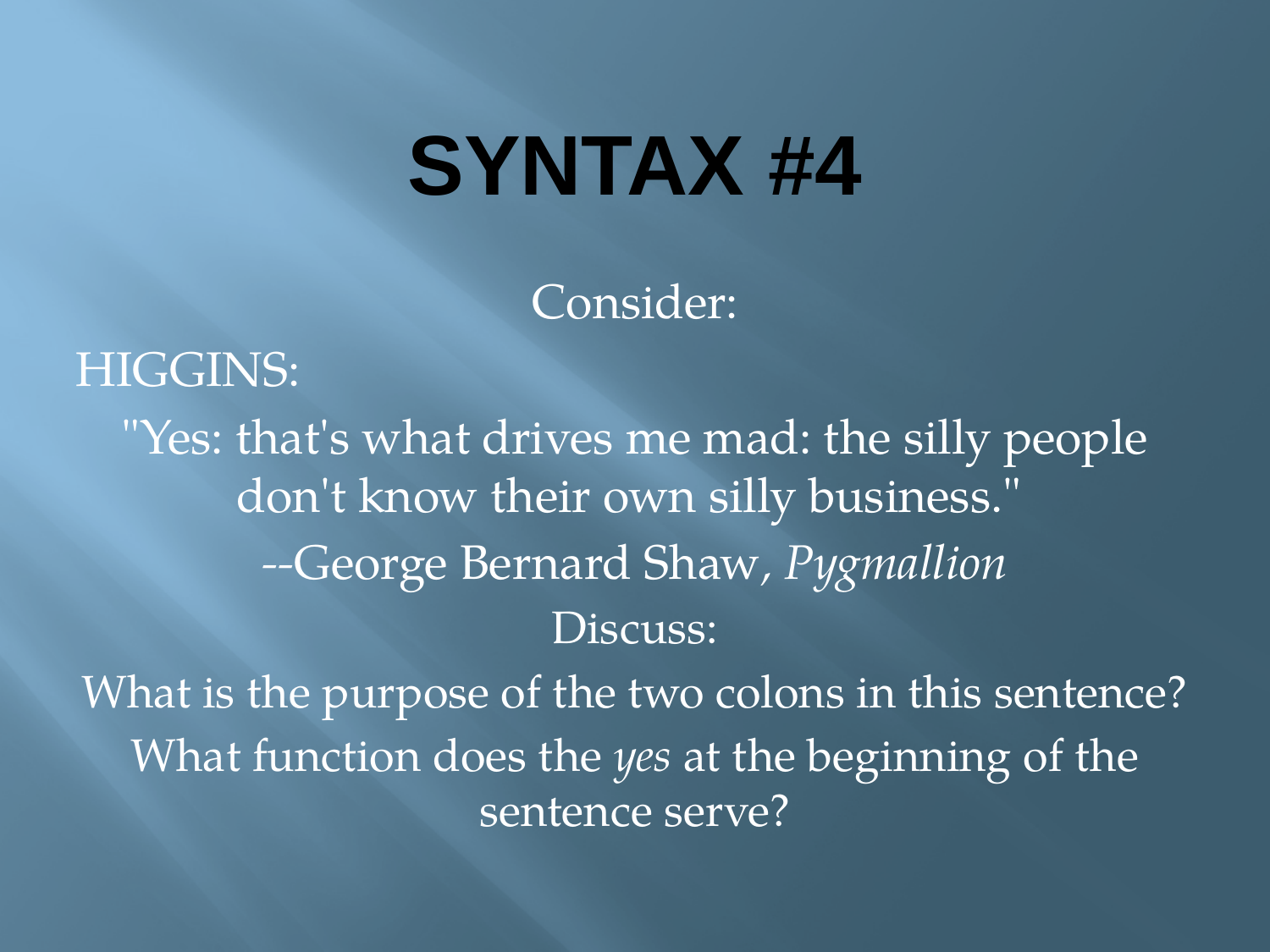

# Syntax #4
Consider:
HIGGINS:
"Yes: that's what drives me mad: the silly people don't know their own silly business."
--George Bernard Shaw, Pygmallion
Discuss:
What is the purpose of the two colons in this sentence?
What function does the yes at the beginning of the sentence serve?